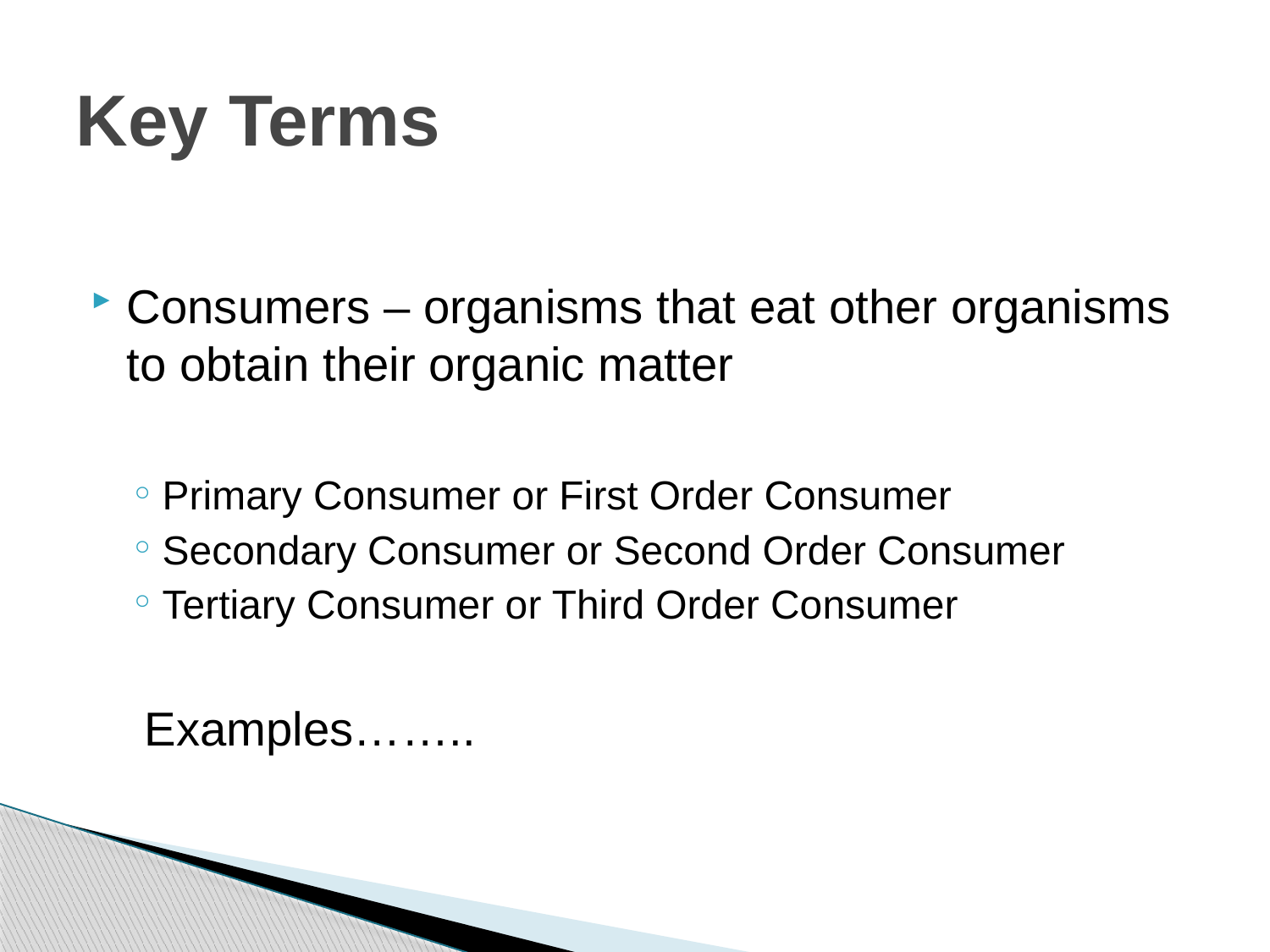

# Key Terms

Consumers – organisms that eat other organisms to obtain their organic matter

Primary Consumer or First Order Consumer
Secondary Consumer or Second Order Consumer
Tertiary Consumer or Third Order Consumer

    Examples……..